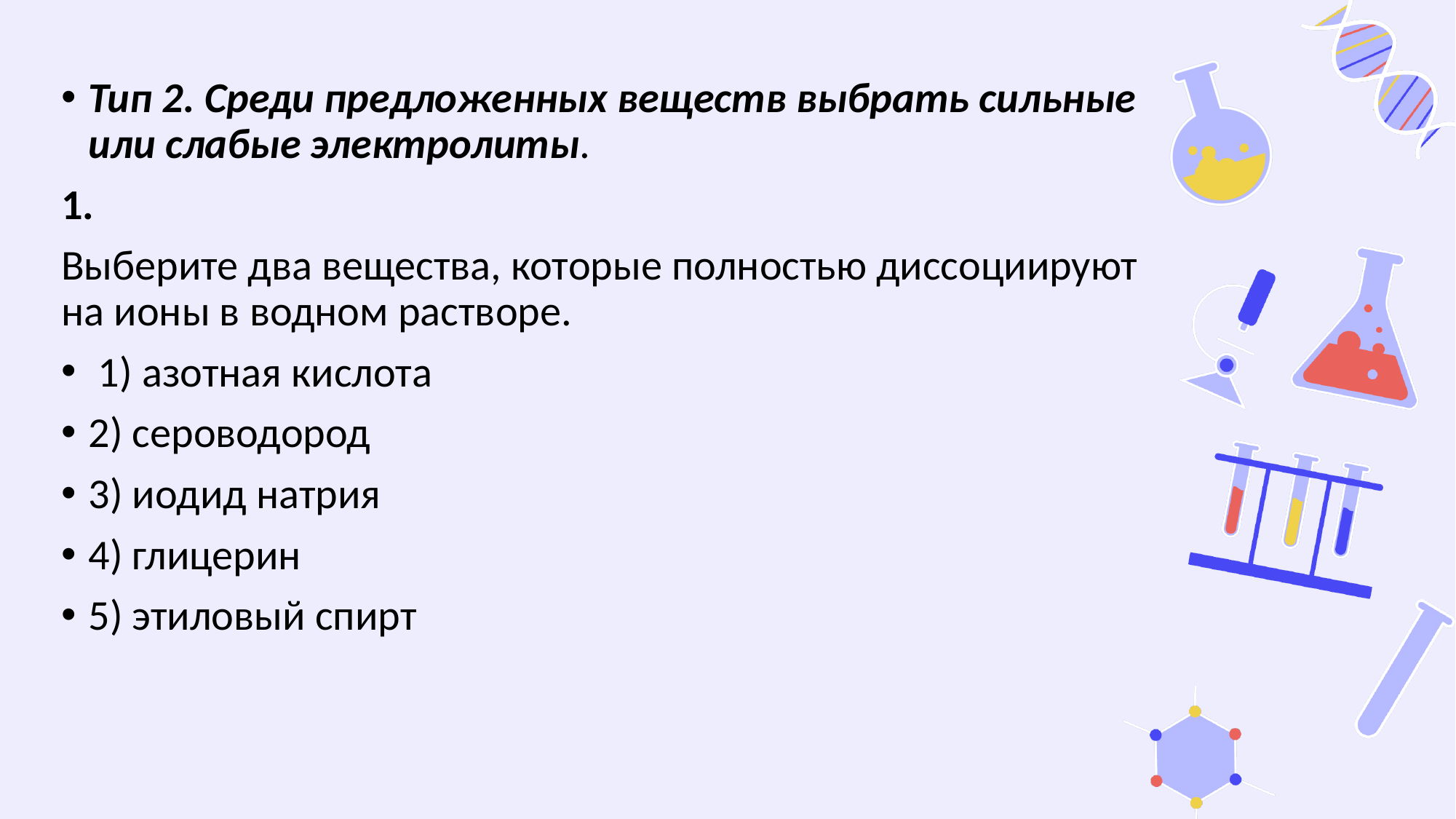

Тип 2. Среди предложенных веществ выбрать сильные или слабые электролиты.
1.
Выберите два вещества, которые полностью диссоциируют на ионы в водном растворе.
 1) азотная кислота
2) сероводород
3) иодид натрия
4) глицерин
5) этиловый спирт